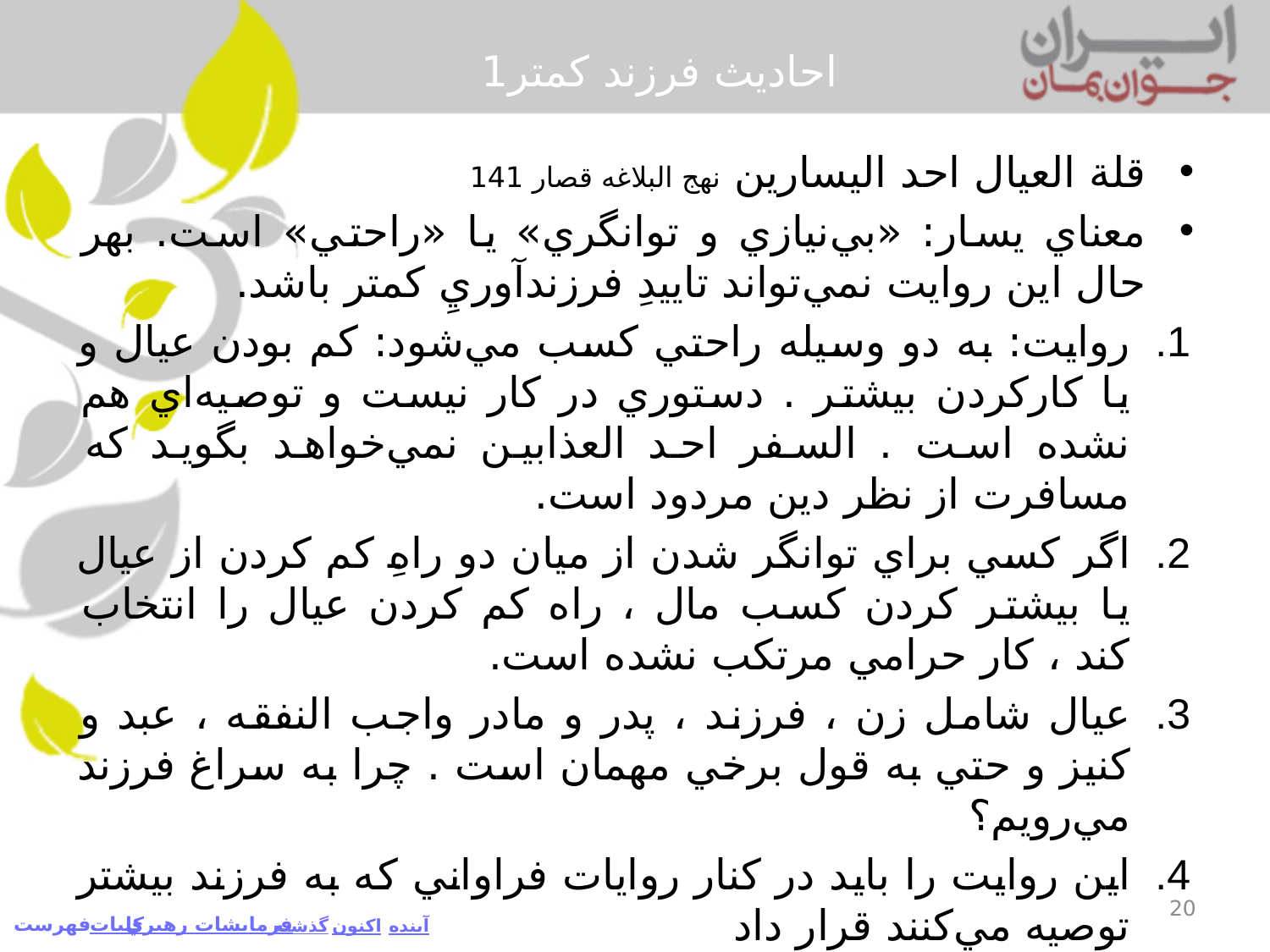

# احاديث فرزند كمتر1
قلة العيال احد اليسارين نهج البلاغه قصار 141
معناي يسار:‌ «بي‌نيازي و توانگري» يا «راحتي» است. بهر حال اين روايت نمي‌تواند تاييدِ فرزندآوريِ كمتر باشد.
روايت: به دو وسيله راحتي كسب مي‌شود: كم بودن عيال و يا كاركردن بيشتر . دستوري در كار نيست و توصيه‌اي هم نشده است . السفر احد العذابين نمي‌خواهد بگويد كه مسافرت از نظر دين مردود است.
اگر كسي براي توانگر شدن از ميان دو راهِ كم كردن از عيال يا بيشتر كردن كسب مال ، راه كم كردن عيال را انتخاب كند ، كار حرامي مرتكب نشده است.
عيال شامل زن ، فرزند ، پدر و مادر واجب النفقه ، عبد و كنيز و حتي به قول برخي مهمان است . چرا به سراغ فرزند مي‌رويم؟
اين روايت را بايد در كنار روايات فراواني كه به فرزند بيشتر توصيه مي‌كنند قرار داد
كم و زياد نسبي است و كسي نمي‌تواند تعيين كند كه يكي يا دوتا منظور روايت بوده است.
در سيره ائمه معصومين عليهم السلام بطور متوسط هر امام 9 فرزند داشته است.
20